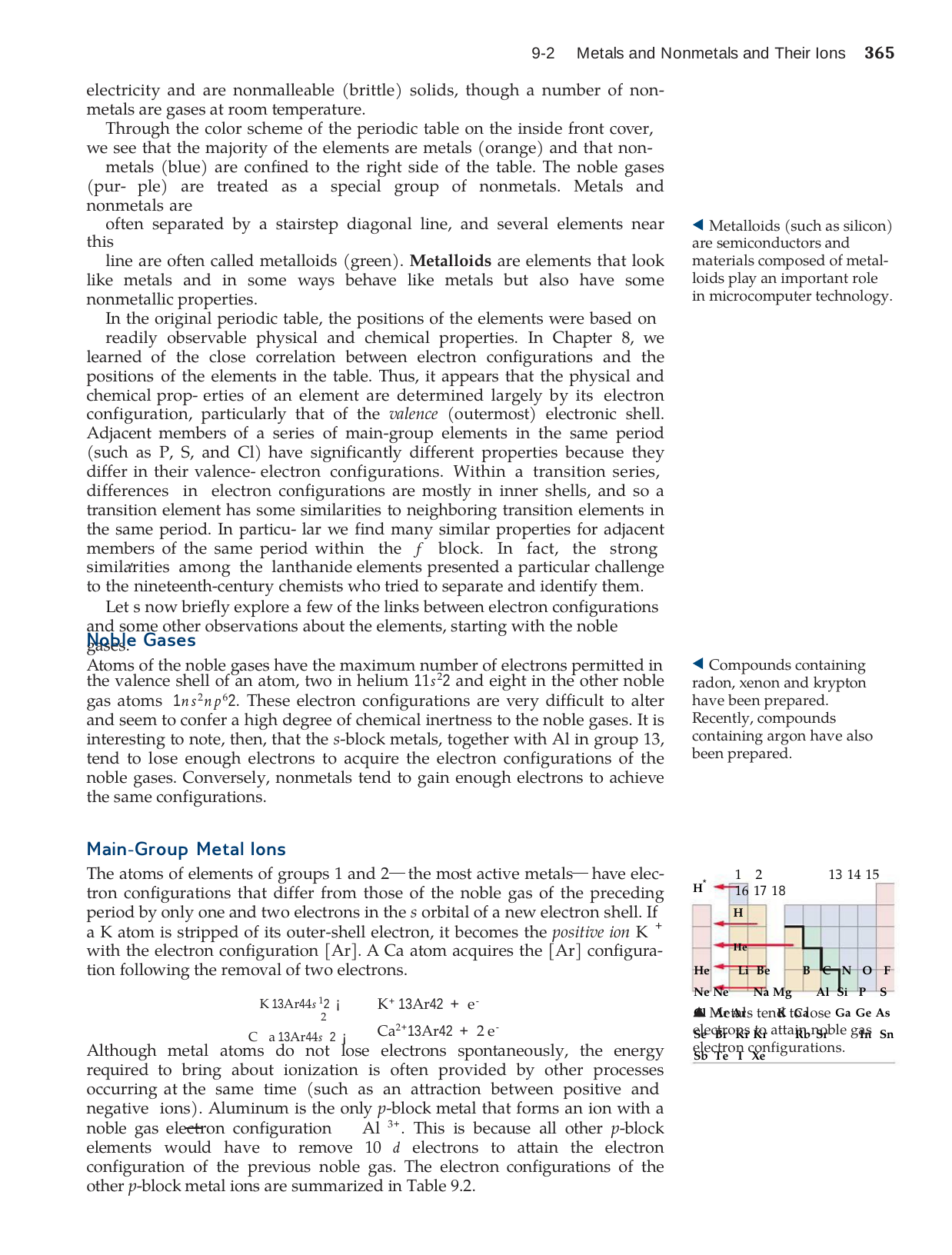

9-2	Metals and Nonmetals and Their Ions	365
electricity and are nonmalleable (brittle) solids, though a number of non- metals are gases at room temperature.
Through the color scheme of the periodic table on the inside front cover, we see that the majority of the elements are metals (orange) and that non-
metals (blue) are confined to the right side of the table. The noble gases (pur- ple) are treated as a special group of nonmetals. Metals and nonmetals are
often separated by a stairstep diagonal line, and several elements near this
line are often called metalloids (green). Metalloids are elements that look like metals and in some ways behave like metals but also have some nonmetallic properties.
In the original periodic table, the positions of the elements were based on
readily observable physical and chemical properties. In Chapter 8, we learned of the close correlation between electron configurations and the positions of the elements in the table. Thus, it appears that the physical and chemical prop- erties of an element are determined largely by its  electron configuration, particularly that of the valence (outermost) electronic shell. Adjacent members of a series of main-group elements in the same period (such as P, S, and Cl) have significantly different properties because they differ in their valence- electron  configurations.  Within  a  transition series,  differences  in  electron configurations are mostly in inner shells, and so a transition element has some similarities to neighboring transition elements in the same period. In particu- lar we find many similar properties for adjacent members of the same period within  the  f  block.  In  fact,  the  strong  similarities  among  the  lanthanide elements presented a particular challenge to the nineteenth-century chemists who tried to separate and identify them.
Let s now briefly explore a few of the links between electron configurations and some other observations about the elements, starting with the noble gases.
Metalloids (such as silicon) are semiconductors and materials composed of metal- loids play an important role in microcomputer technology.

Noble Gases
Atoms of the noble gases have the maximum number of electrons permitted in
Compounds containing radon, xenon and krypton have been prepared. Recently, compounds containing argon have also been prepared.

the valence shell of an atom, two in helium 11s22 and eight in the other noble gas atoms  1ns2np62. These electron configurations are very difficult to alter and seem to confer a high degree of chemical inertness to the noble gases. It is interesting to note, then, that the s-block metals, together with Al in group 13, tend to lose enough electrons to acquire the electron configurations of the noble gases. Conversely, nonmetals tend to gain enough electrons to achieve the same configurations.
Main-Group Metal Ions
The atoms of elements of groups 1 and 2    the most active metals    have elec- tron configurations that differ from those of the noble gas of the preceding period by only one and two electrons in the s orbital of a new electron shell. If
1    2	13 14 15  16 17 18
H	He
He        Li  Be         B   C   N   O   F  Ne Ne       Na Mg       Al  Si   P    S   Cl  Ar Ar        K  Ca       Ga Ge As  Se  Br  Kr Kr       Rb Sr        In  Sn Sb  Te   I   Xe

*
H
+
a K atom is stripped of its outer-shell electron, it becomes the positive ion K
with the electron configuration [Ar]. A Ca atom acquires the [Ar] configura- tion following the removal of two electrons.
 K 13Ar44s12  ¡
C   a 13Ar44s  2  ¡
K+ 13Ar42  +  e- Ca2+13Ar42  +  2 e-
 Metals tend to lose electrons to attain noble gas electron configurations.

2
Although metal atoms do not lose electrons spontaneously, the energy required to bring about ionization is often provided by other processes occurring at the  same  time  (such  as  an  attraction  between  positive  and  negative  ions). Aluminum is the only p-block metal that forms an ion with a noble gas electron configuration    Al 3+. This is because all other p-block elements would have to remove 10 d electrons to attain the electron configuration of the previous noble gas. The electron configurations of the other p-block metal ions are summarized in Table 9.2.